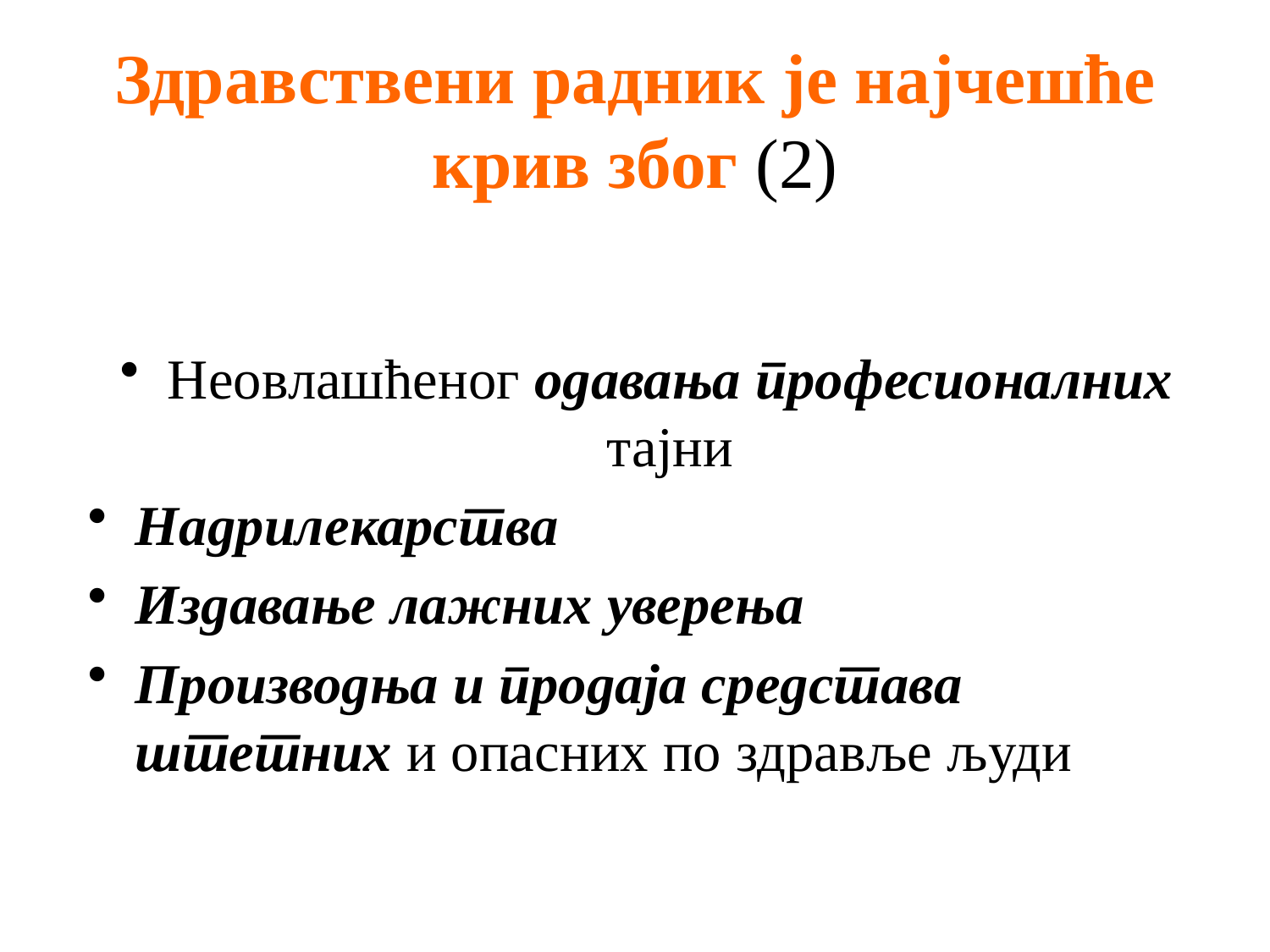

# Здравствени радник је најчешће крив због (2)
Неовлашћеног одавања професионалних тајни
Надрилекарства
Издавање лажних уверења
Производња и продаја средстава штетних и опасних по здравље људи